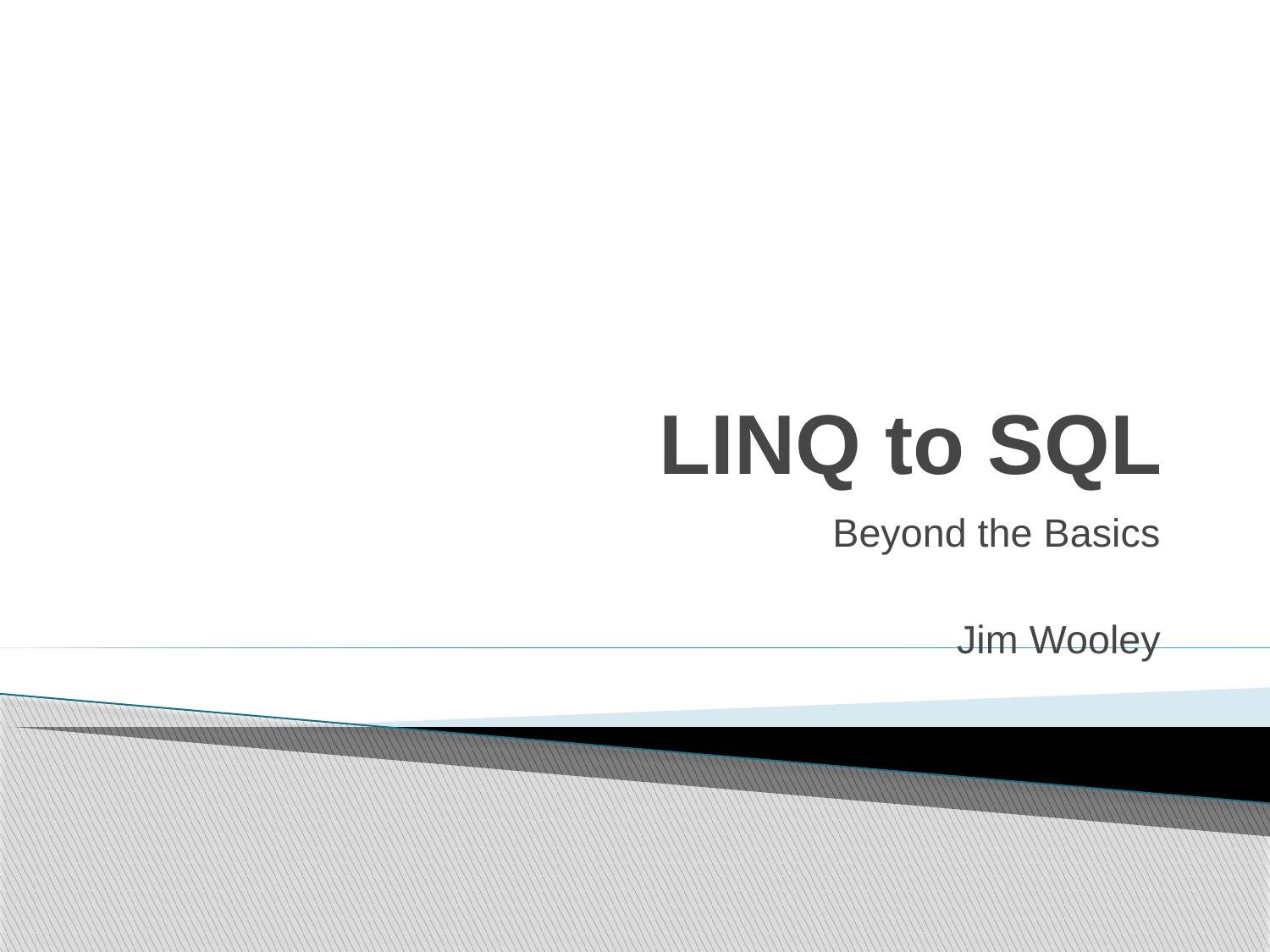

# LINQ to SQL
Beyond the Basics

Jim Wooley